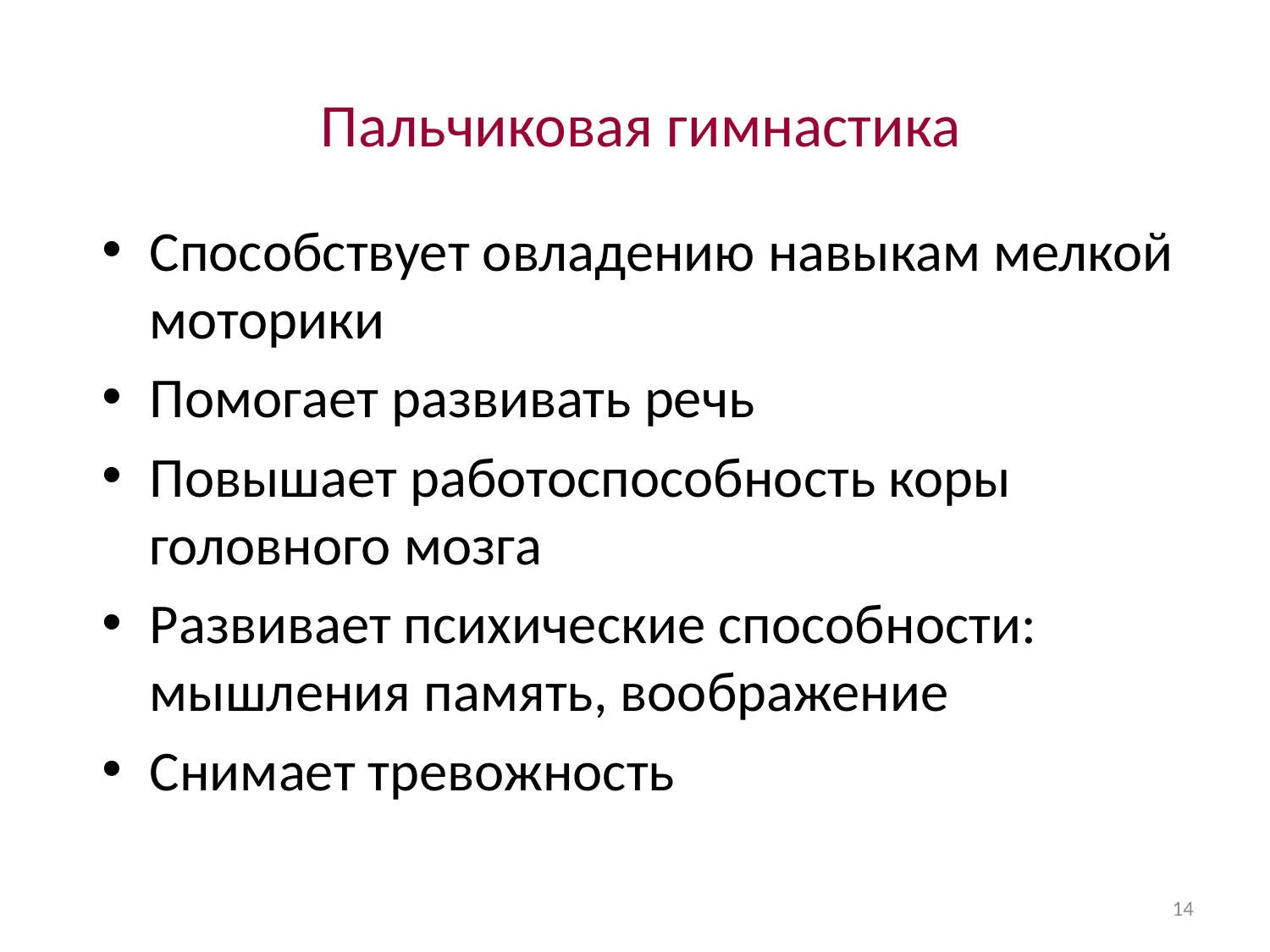

# Пальчиковая гимнастика
Способствует овладению навыкам мелкой моторики
Помогает развивать речь
Повышает работоспособность коры головного мозга
Развивает психические способности: мышления память, воображение
Снимает тревожность
14